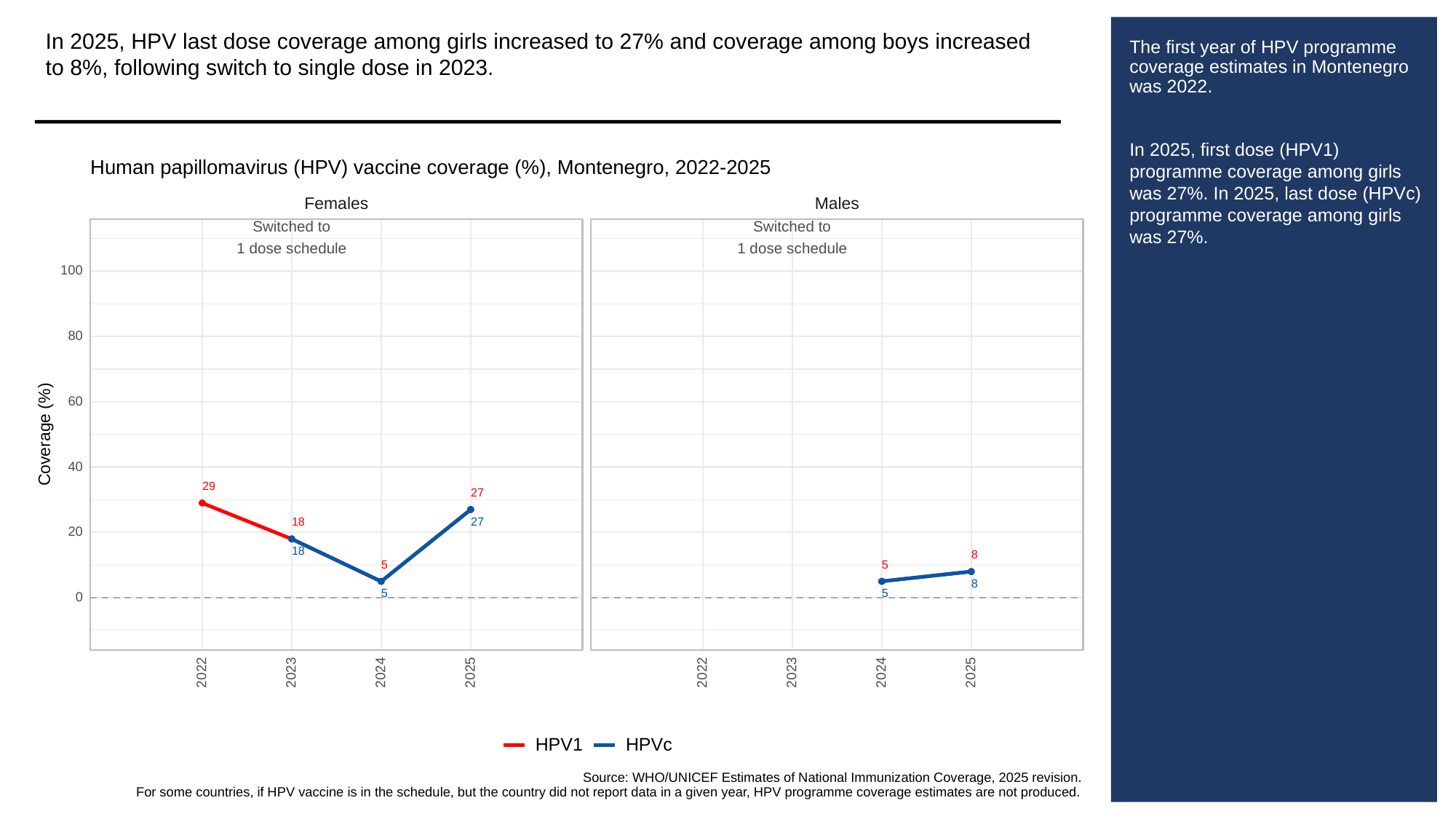

In 2025, HPV last dose coverage among girls increased to 27% and coverage among boys increased to 8%, following switch to single dose in 2023.
# The first year of HPV programme coverage estimates in Montenegro was 2022.

In 2025, first dose (HPV1) programme coverage among girls was 27%. In 2025, last dose (HPVc) programme coverage among girls was 27%.

Human papillomavirus (HPV) vaccine coverage (%), Montenegro, 2022-2025
Females
Males

Switched to
Switched to

1 dose schedule
1 dose schedule
100

80

60

Coverage (%)

40

29
27

27
18
20

18
8
5
5

8
5
5
0

2023
2023
2022
2024
2025
2022
2024
2025
HPVc
HPV1

Source: WHO/UNICEF Estimates of National Immunization Coverage, 2025 revision.
For some countries, if HPV vaccine is in the schedule, but the country did not report data in a given year, HPV programme coverage estimates are not produced.